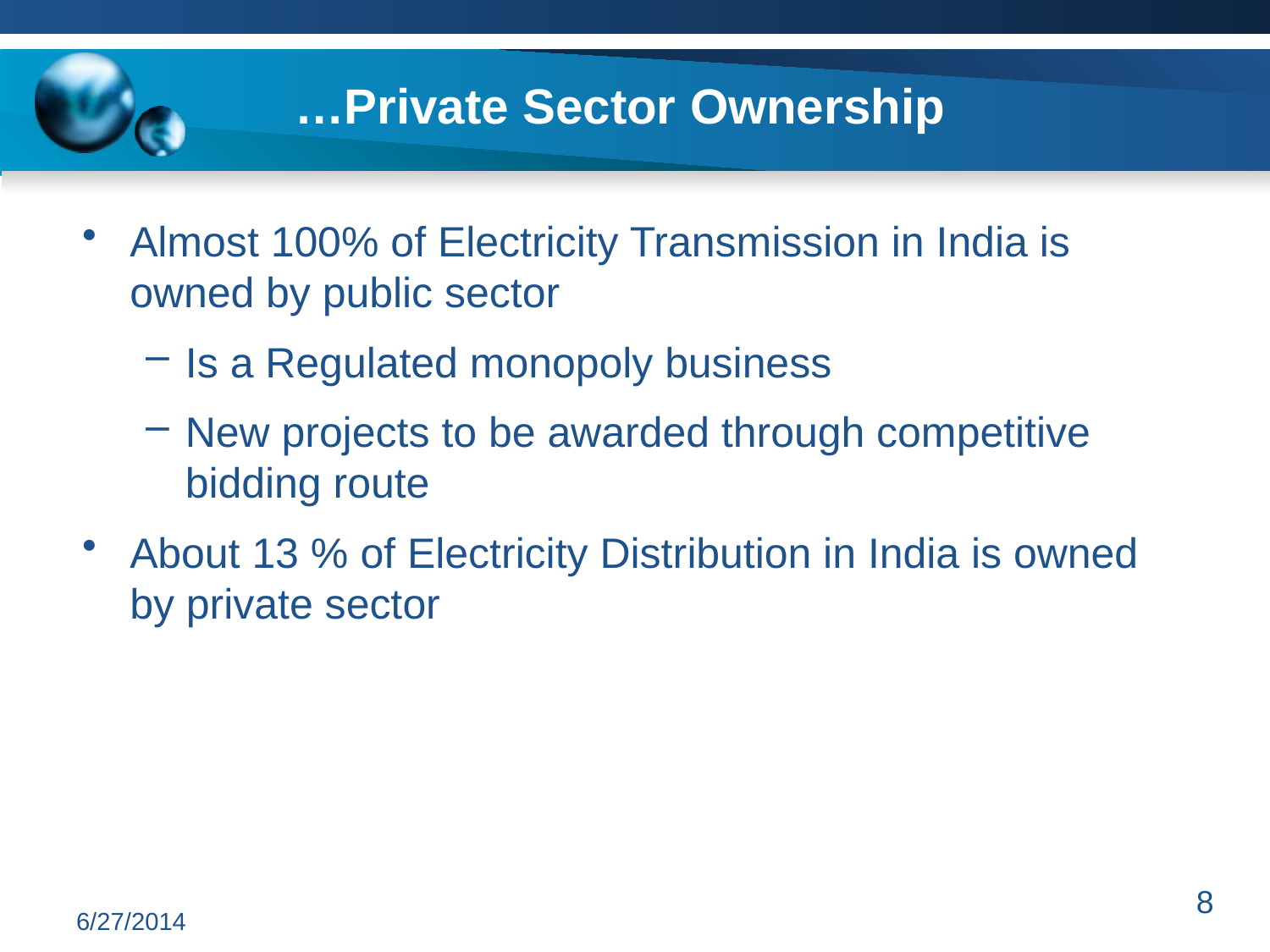

# …Private Sector Ownership
Almost 100% of Electricity Transmission in India is owned by public sector
Is a Regulated monopoly business
New projects to be awarded through competitive bidding route
About 13 % of Electricity Distribution in India is owned by private sector
8
6/27/2014